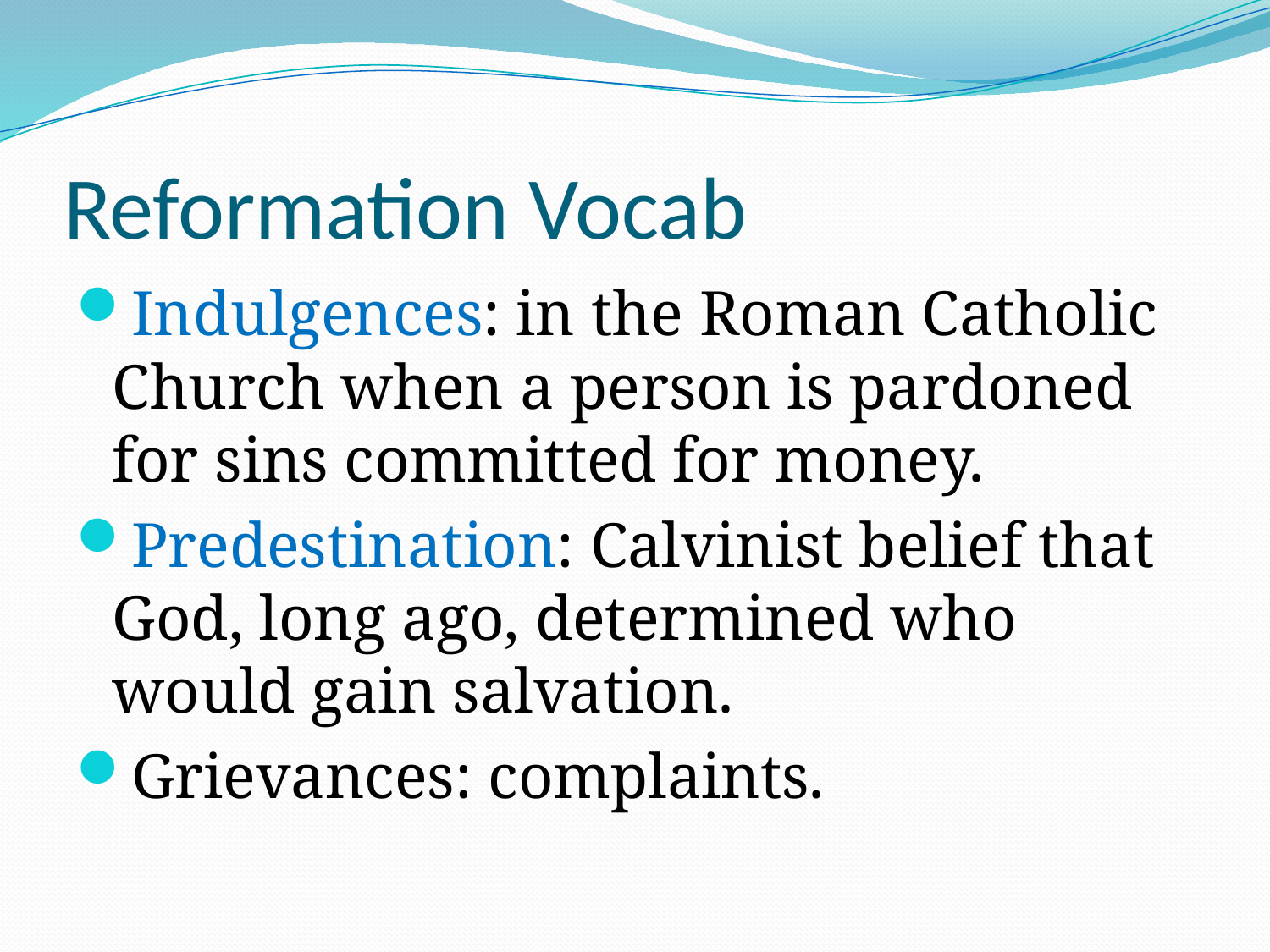

# Reformation Vocab
Indulgences: in the Roman Catholic Church when a person is pardoned for sins committed for money.
Predestination: Calvinist belief that God, long ago, determined who would gain salvation.
Grievances: complaints.